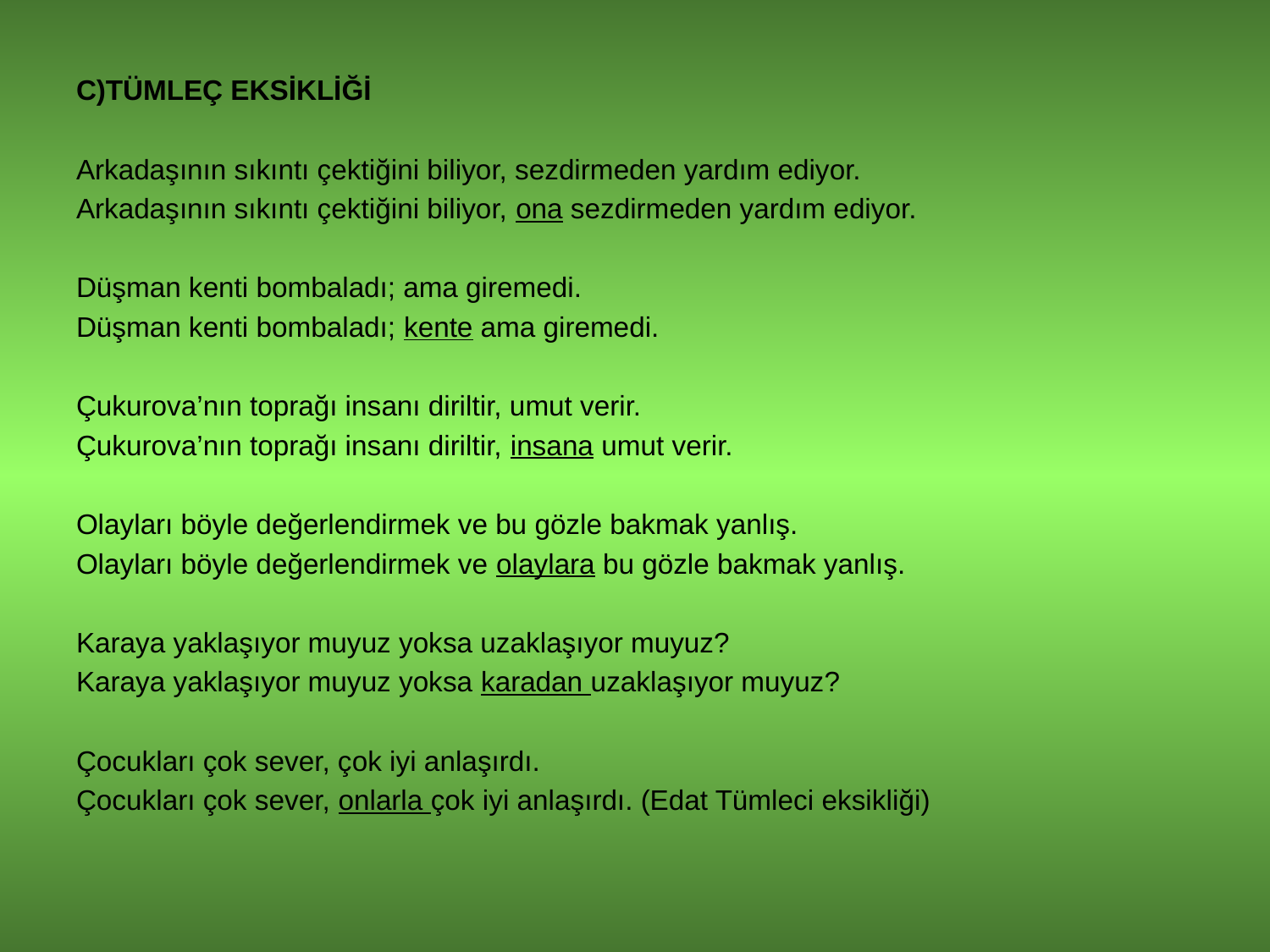

C)TÜMLEÇ EKSİKLİĞİ

Arkadaşının sıkıntı çektiğini biliyor, sezdirmeden yardım ediyor.
Arkadaşının sıkıntı çektiğini biliyor, ona sezdirmeden yardım ediyor.

Düşman kenti bombaladı; ama giremedi.
Düşman kenti bombaladı; kente ama giremedi.

Çukurova’nın toprağı insanı diriltir, umut verir.
Çukurova’nın toprağı insanı diriltir, insana umut verir.

Olayları böyle değerlendirmek ve bu gözle bakmak yanlış.
Olayları böyle değerlendirmek ve olaylara bu gözle bakmak yanlış.

Karaya yaklaşıyor muyuz yoksa uzaklaşıyor muyuz?
Karaya yaklaşıyor muyuz yoksa karadan uzaklaşıyor muyuz?

Çocukları çok sever, çok iyi anlaşırdı.
Çocukları çok sever, onlarla çok iyi anlaşırdı. (Edat Tümleci eksikliği)